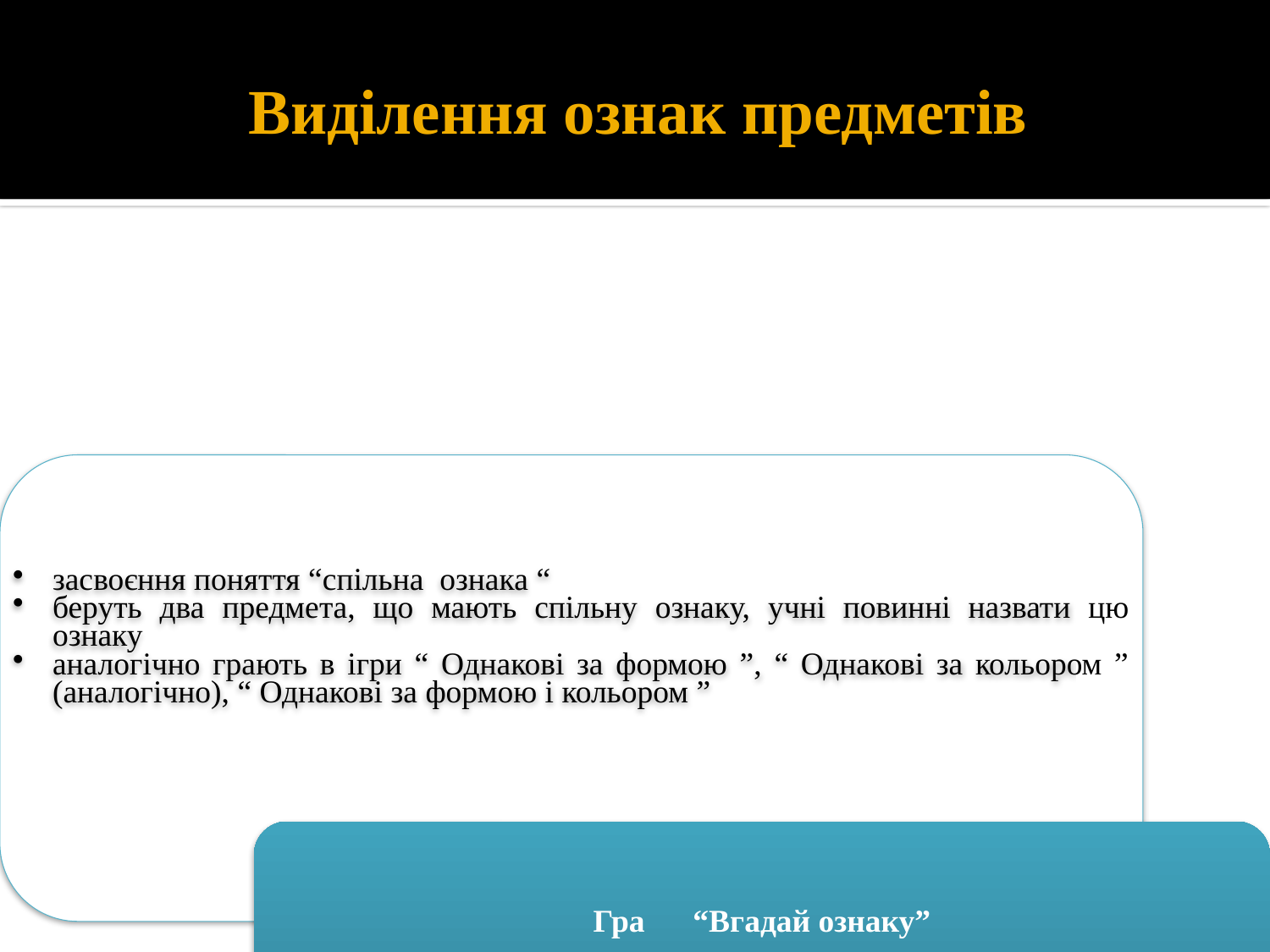

# Виділення ознак предметів
Гра      “Вгадай ознаку”
беруть два предмета, що мають спільну ознаку, учні повинні назвати цю ознаку
аналогічно грають в ігри “ Однакові за формою ”, “ Однакові за кольором ” (аналогічно), “ Однакові за формою і кольором ”
засвоєння поняття “спільна  ознака “